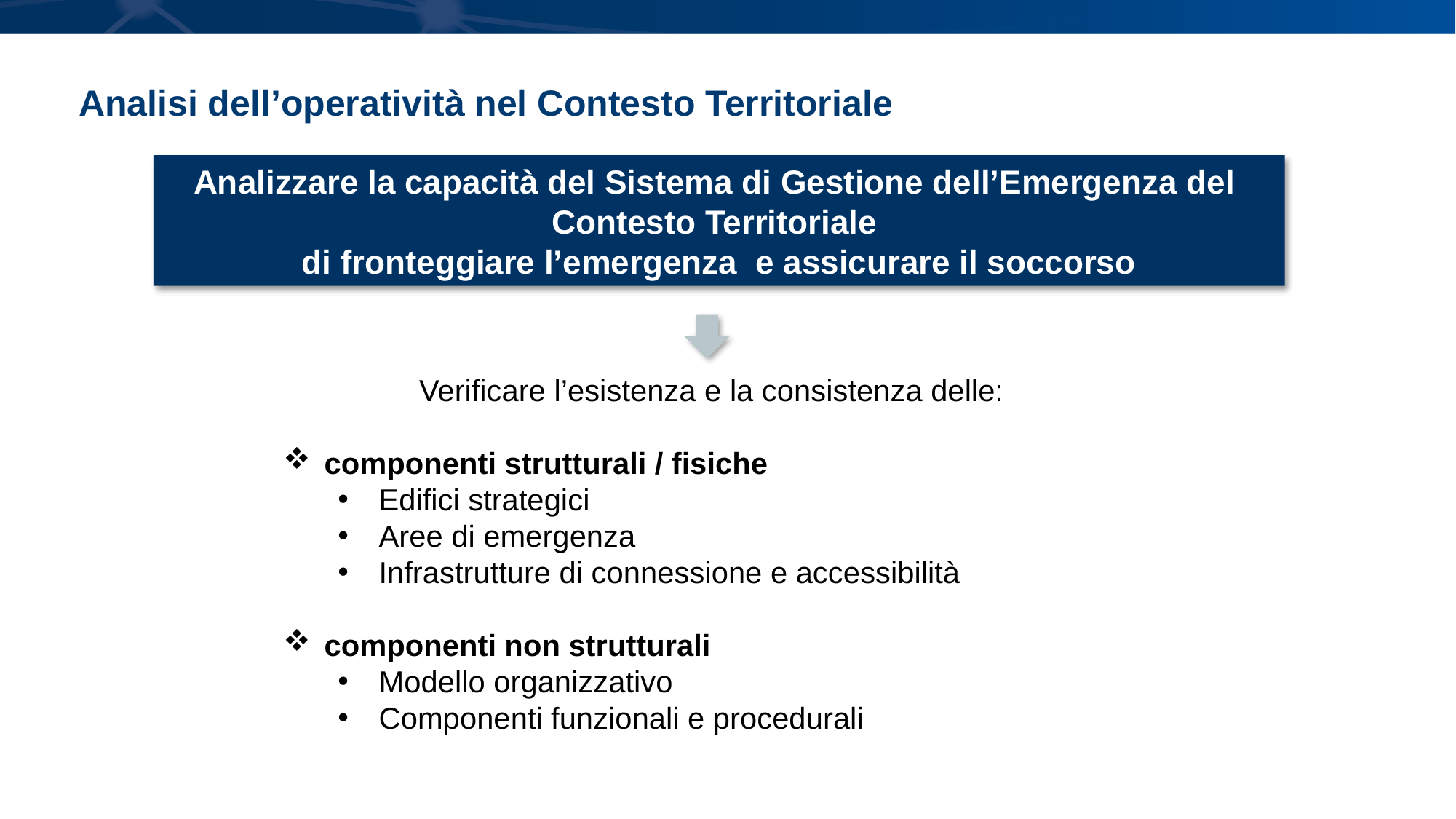

Analisi dell’operatività nel Contesto Territoriale
Analizzare la capacità del Sistema di Gestione dell’Emergenza del
Contesto Territoriale
di fronteggiare l’emergenza  e assicurare il soccorso

Verificare l’esistenza e la consistenza delle:

componenti strutturali / fisiche
Edifici strategici
Aree di emergenza
Infrastrutture di connessione e accessibilità

componenti non strutturali
Modello organizzativo
Componenti funzionali e procedurali